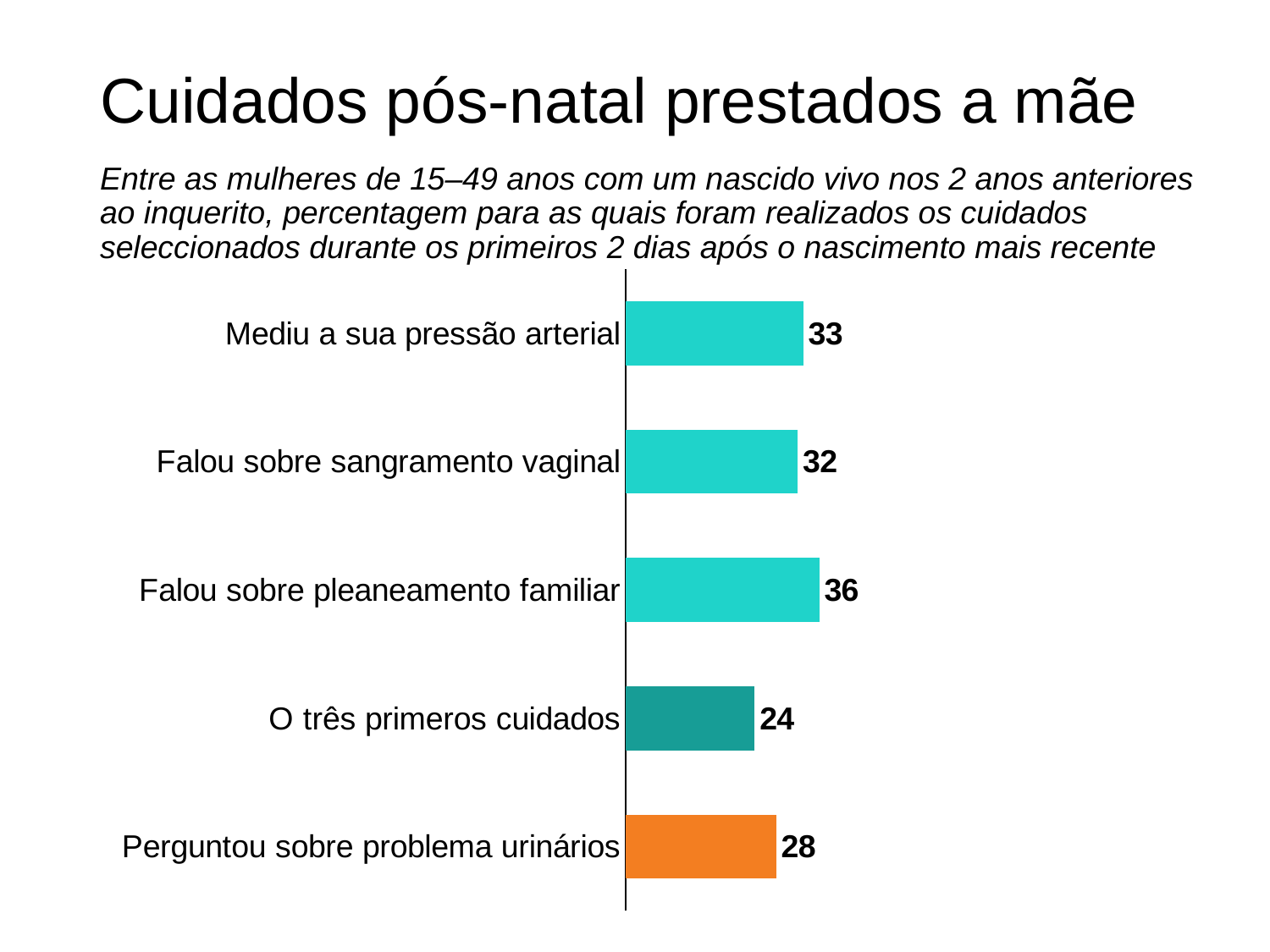

# Cuidados pós-natal prestados a mãe
Entre as mulheres de 15–49 anos com um nascido vivo nos 2 anos anteriores ao inquerito, percentagem para as quais foram realizados os cuidados seleccionados durante os primeiros 2 dias após o nascimento mais recente

### Chart

| Category | Column3 |
|---|---|
| Perguntou sobre problema urinários | 28.0 |
| O três primeros cuidados | 24.0 |
| Falou sobre pleaneamento familiar | 36.0 |
| Falou sobre sangramento vaginal | 32.0 |
| Mediu a sua pressão arterial | 33.0 |